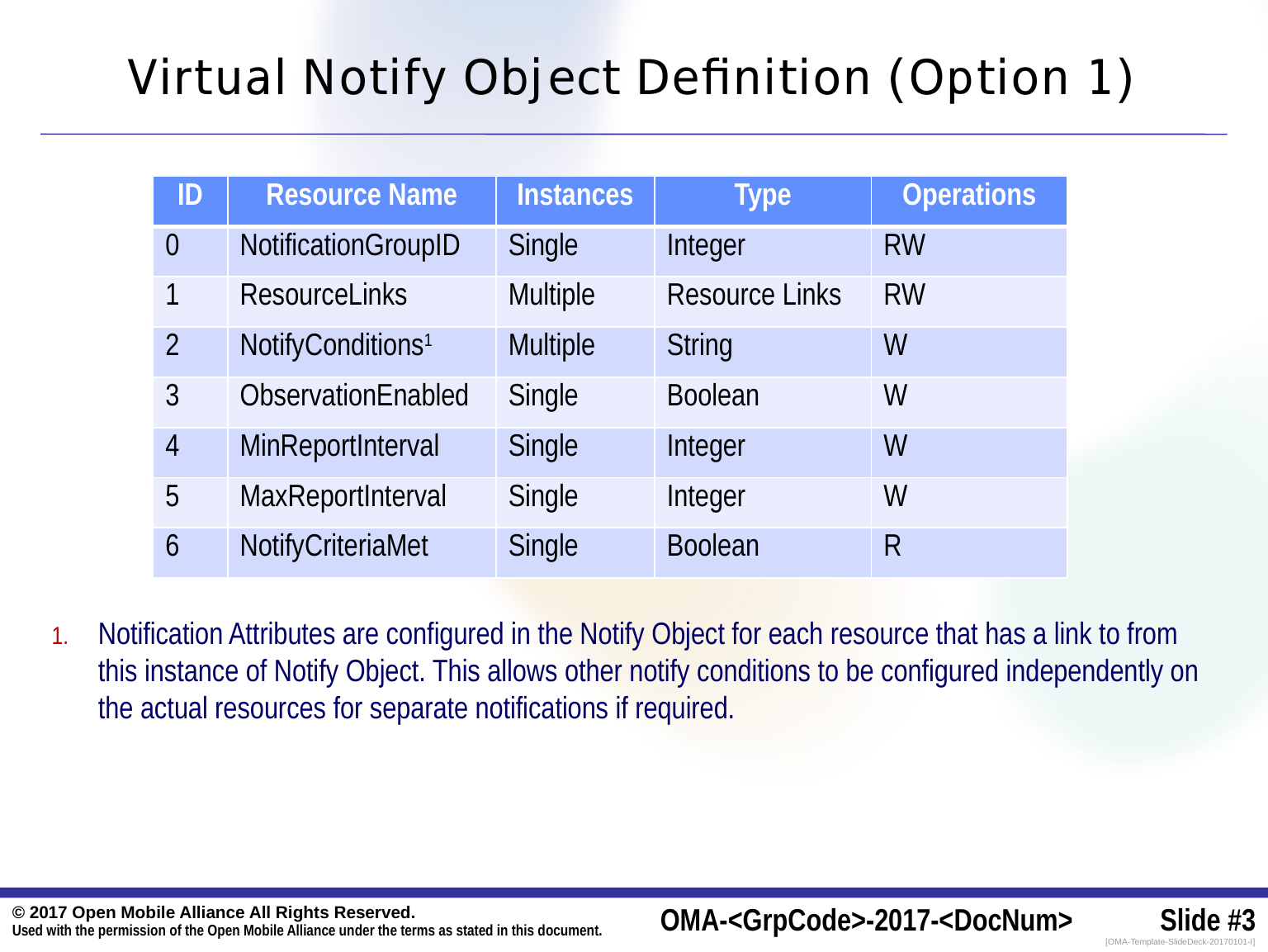

# Virtual Notify Object Definition (Option 1)

Notification Attributes are configured in the Notify Object for each resource that has a link to from this instance of Notify Object. This allows other notify conditions to be configured independently on the actual resources for separate notifications if required.

| ID | Resource Name | Instances | Type | Operations |
| --- | --- | --- | --- | --- |
| 0 | NotificationGroupID | Single | Integer | RW |
| 1 | ResourceLinks | Multiple | Resource Links | RW |
| 2 | NotifyConditions1 | Multiple | String | W |
| 3 | ObservationEnabled | Single | Boolean | W |
| 4 | MinReportInterval | Single | Integer | W |
| 5 | MaxReportInterval | Single | Integer | W |
| 6 | NotifyCriteriaMet | Single | Boolean | R |